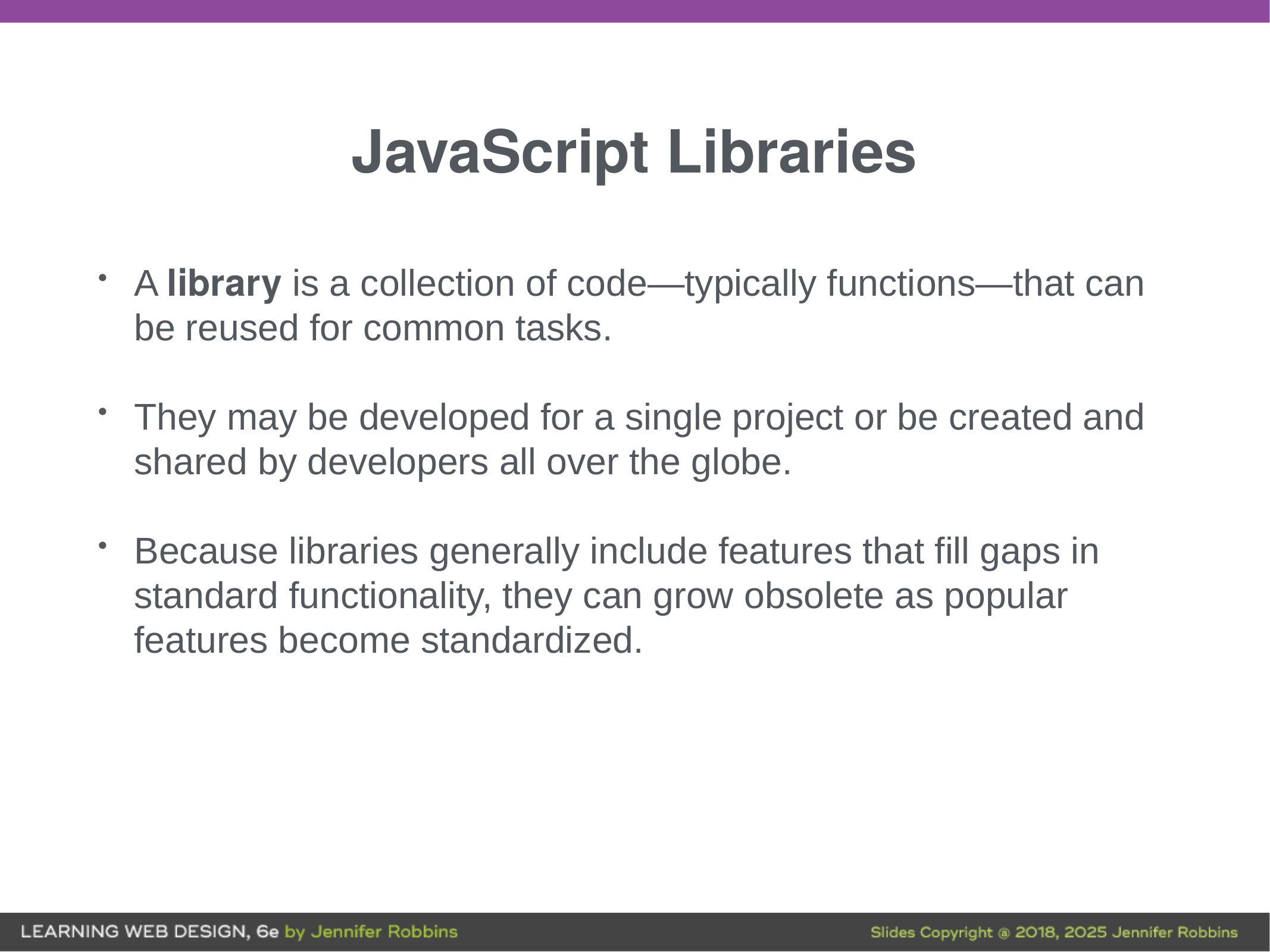

# JavaScript Libraries
A library is a collection of code—typically functions—that can be reused for common tasks.
They may be developed for a single project or be created and shared by developers all over the globe.
Because libraries generally include features that fill gaps in standard functionality, they can grow obsolete as popular features become standardized.